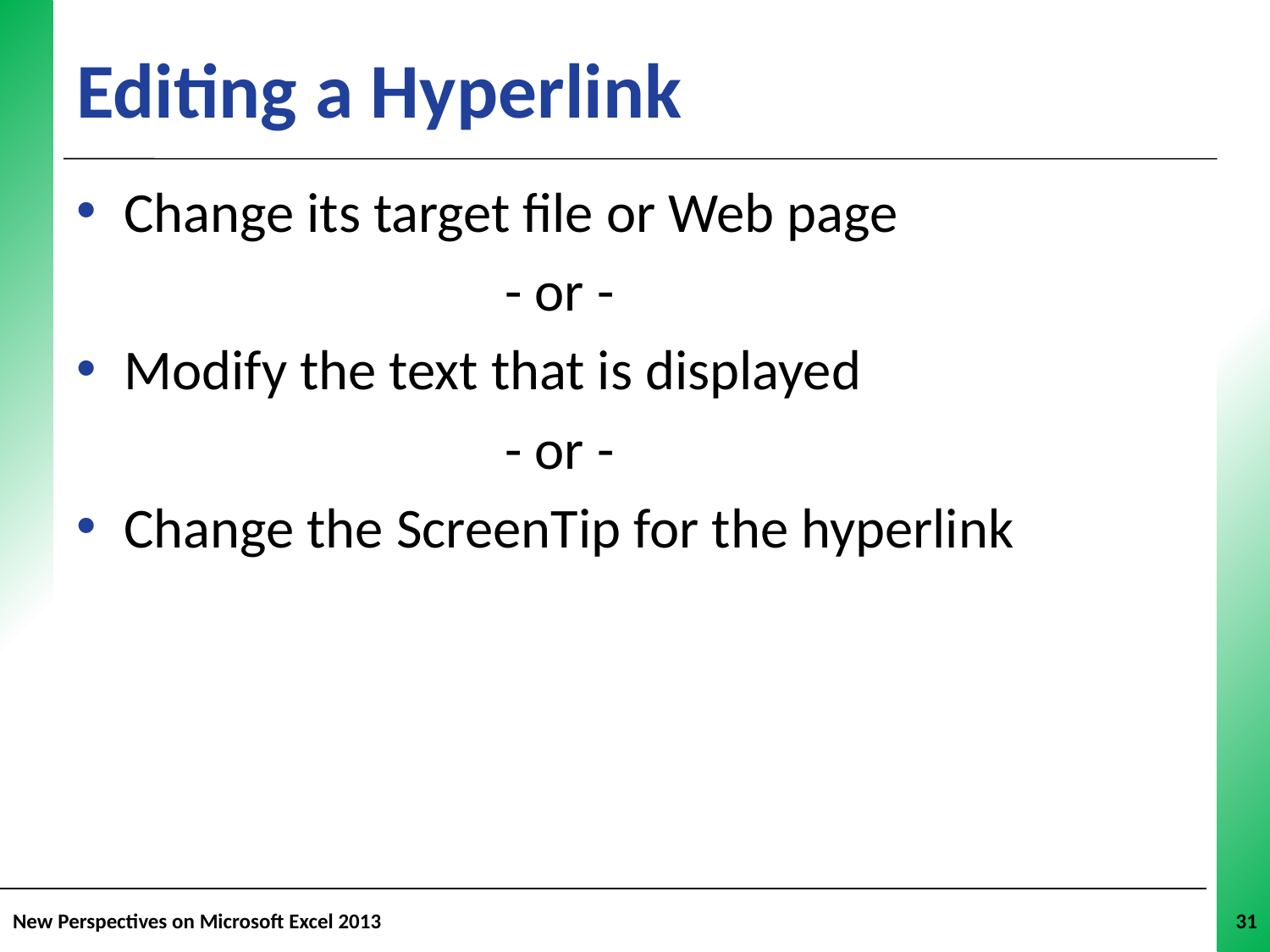

# Editing a Hyperlink
Change its target file or Web page
				- or -
Modify the text that is displayed
				- or -
Change the ScreenTip for the hyperlink
New Perspectives on Microsoft Excel 2013
31